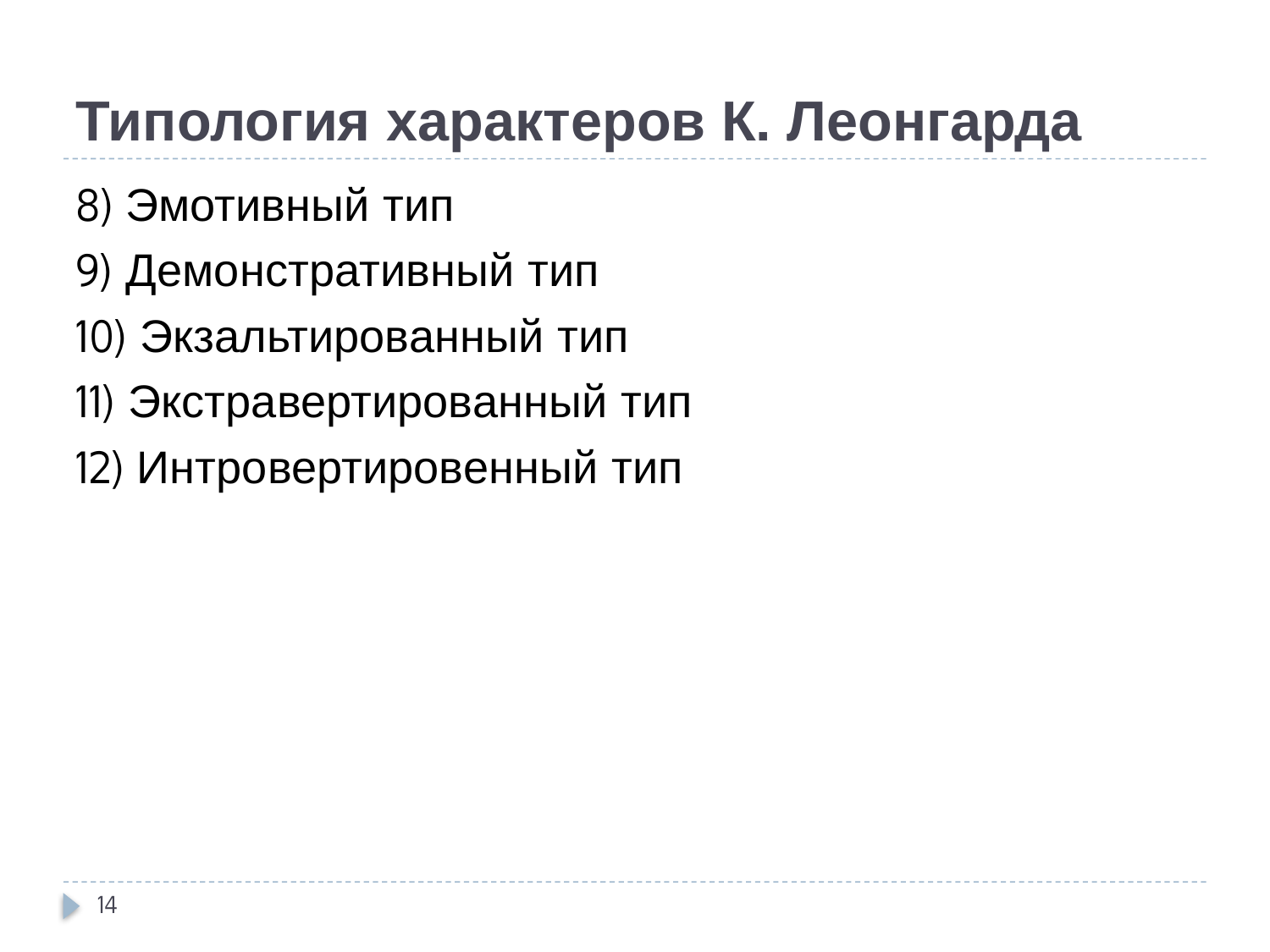

# Типология характеров К. Леонгарда
8) Эмотивный тип
9) Демонстративный тип
10) Экзальтированный тип
11) Экстравертированный тип
12) Интровертировенный тип

14